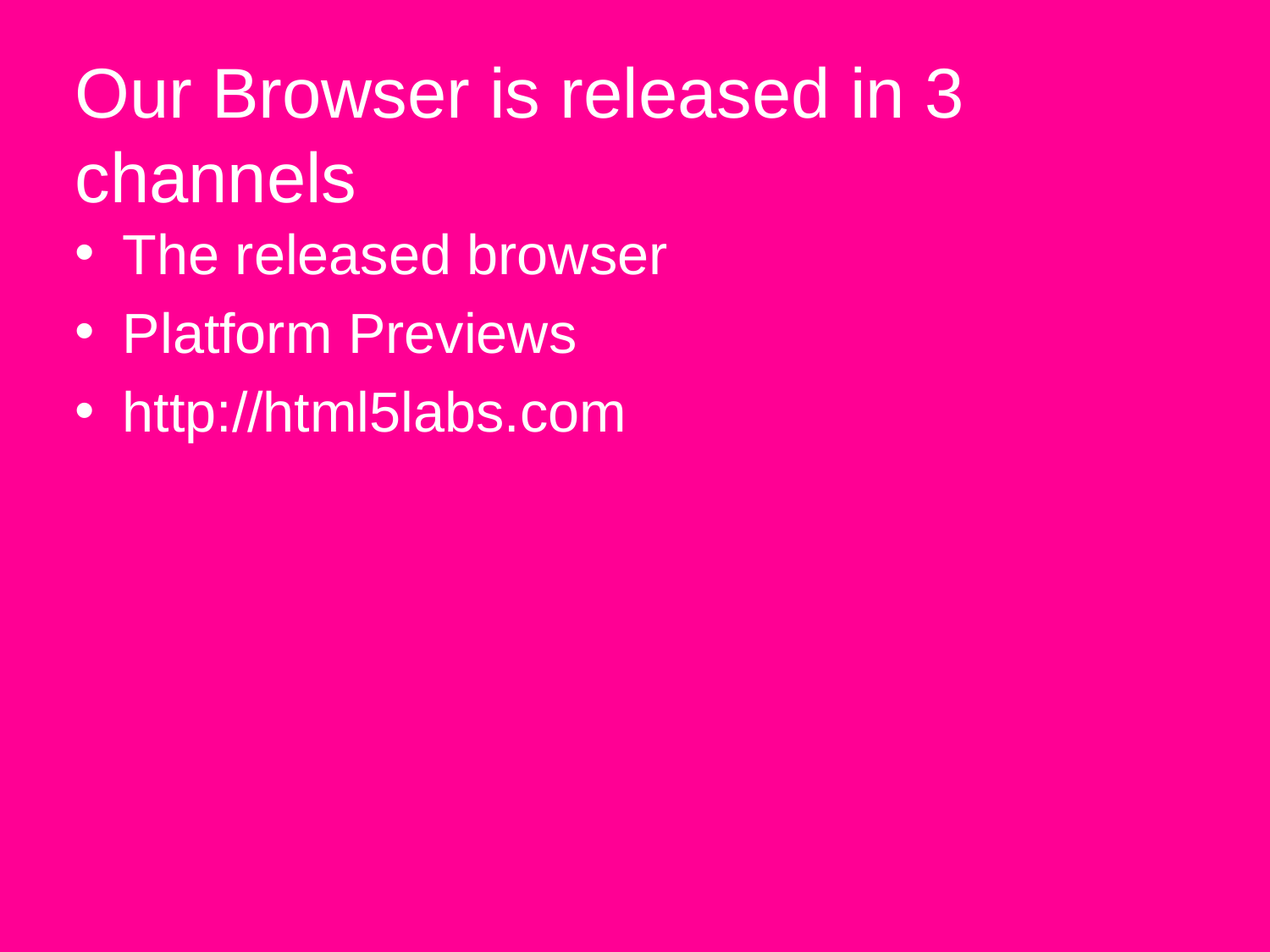

# Our Browser is released in 3 channels
The released browser
Platform Previews
http://html5labs.com